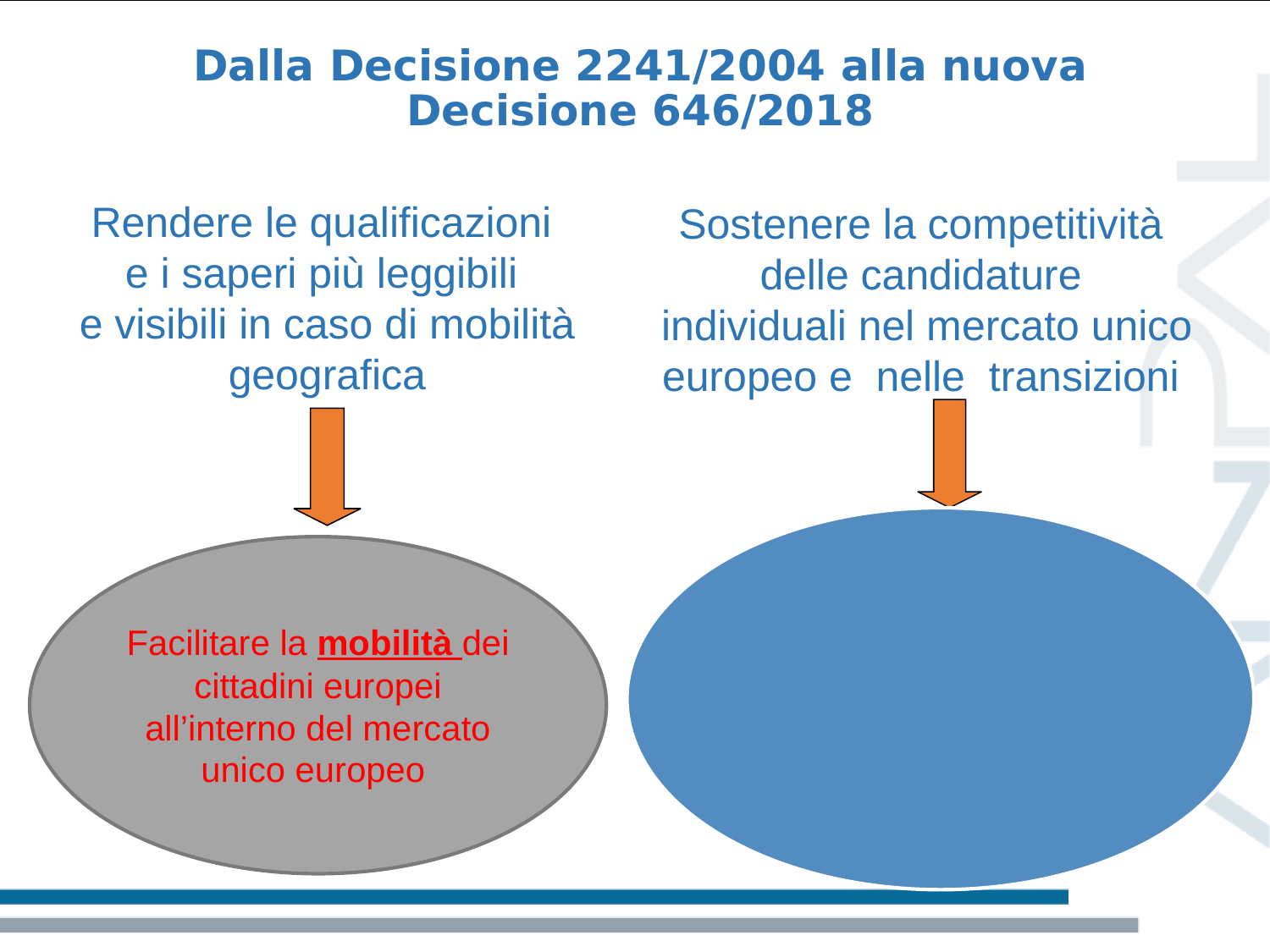

# Dalla Decisione 2241/2004 alla nuova Decisione 646/2018
Rendere le qualificazioni
e i saperi più leggibili
e visibili in caso di mobilità geografica
Sostenere la competitività
delle candidature
individuali nel mercato unico europeo e  nelle  transizioni

Facilitare la mobilità dei cittadini europei all’interno del mercato unico europeo